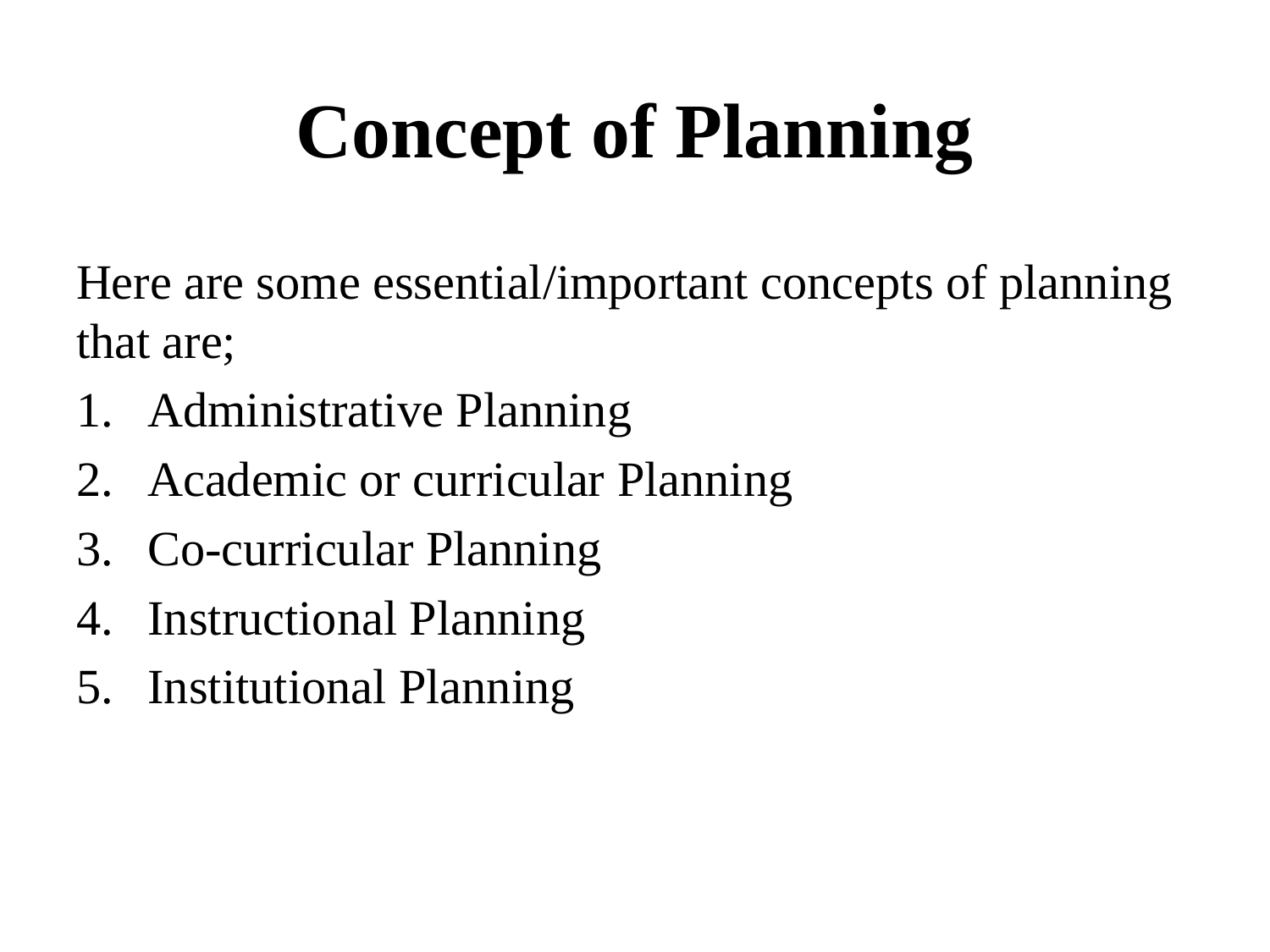

# Concept of Planning
Here are some essential/important concepts of planning that are;
Administrative Planning
Academic or curricular Planning
Co-curricular Planning
Instructional Planning
Institutional Planning